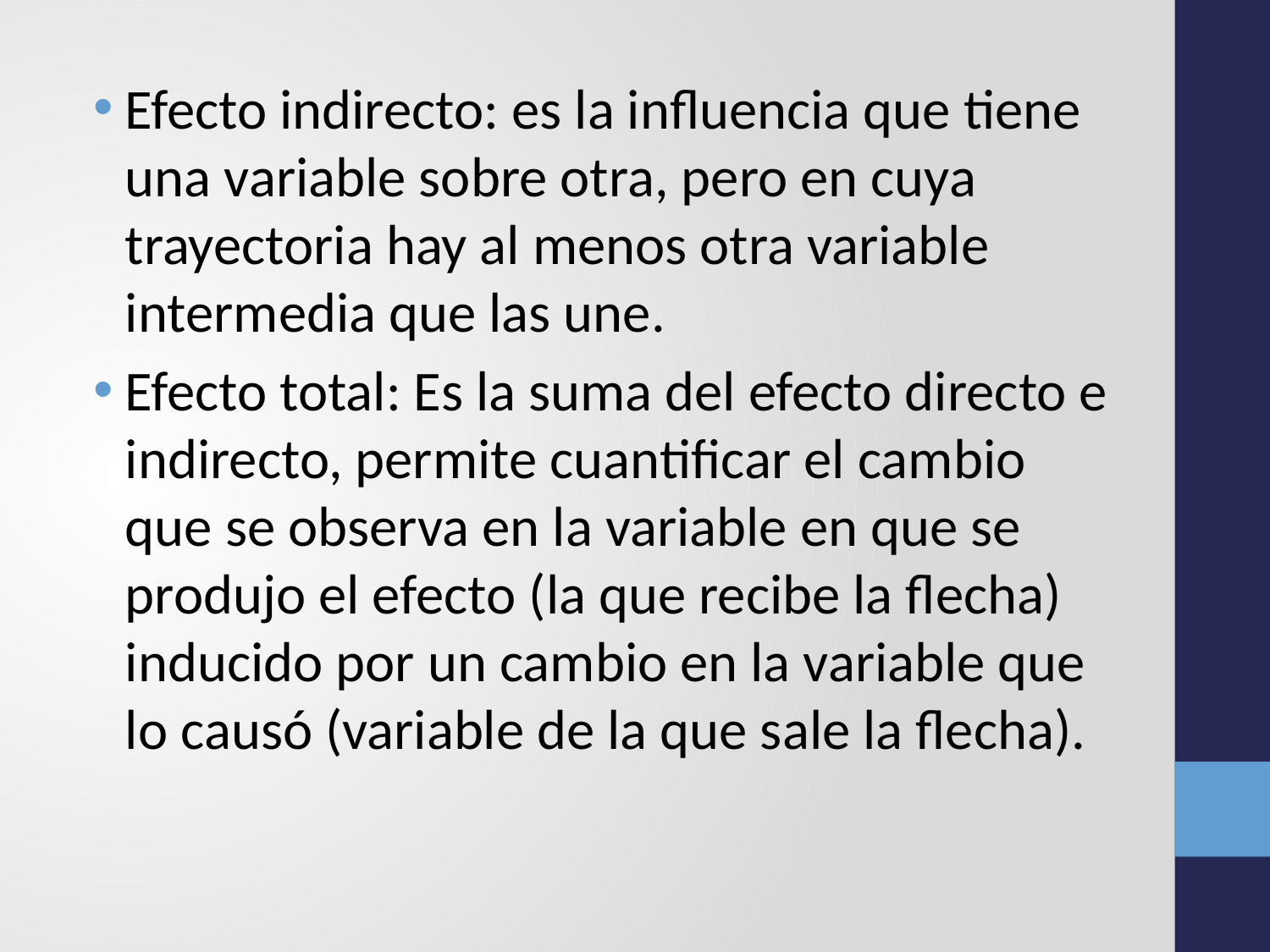

Efecto indirecto: es la influencia que tiene una variable sobre otra, pero en cuya trayectoria hay al menos otra variable intermedia que las une.
Efecto total: Es la suma del efecto directo e indirecto, permite cuantificar el cambio que se observa en la variable en que se produjo el efecto (la que recibe la flecha) inducido por un cambio en la variable que lo causó (variable de la que sale la flecha).